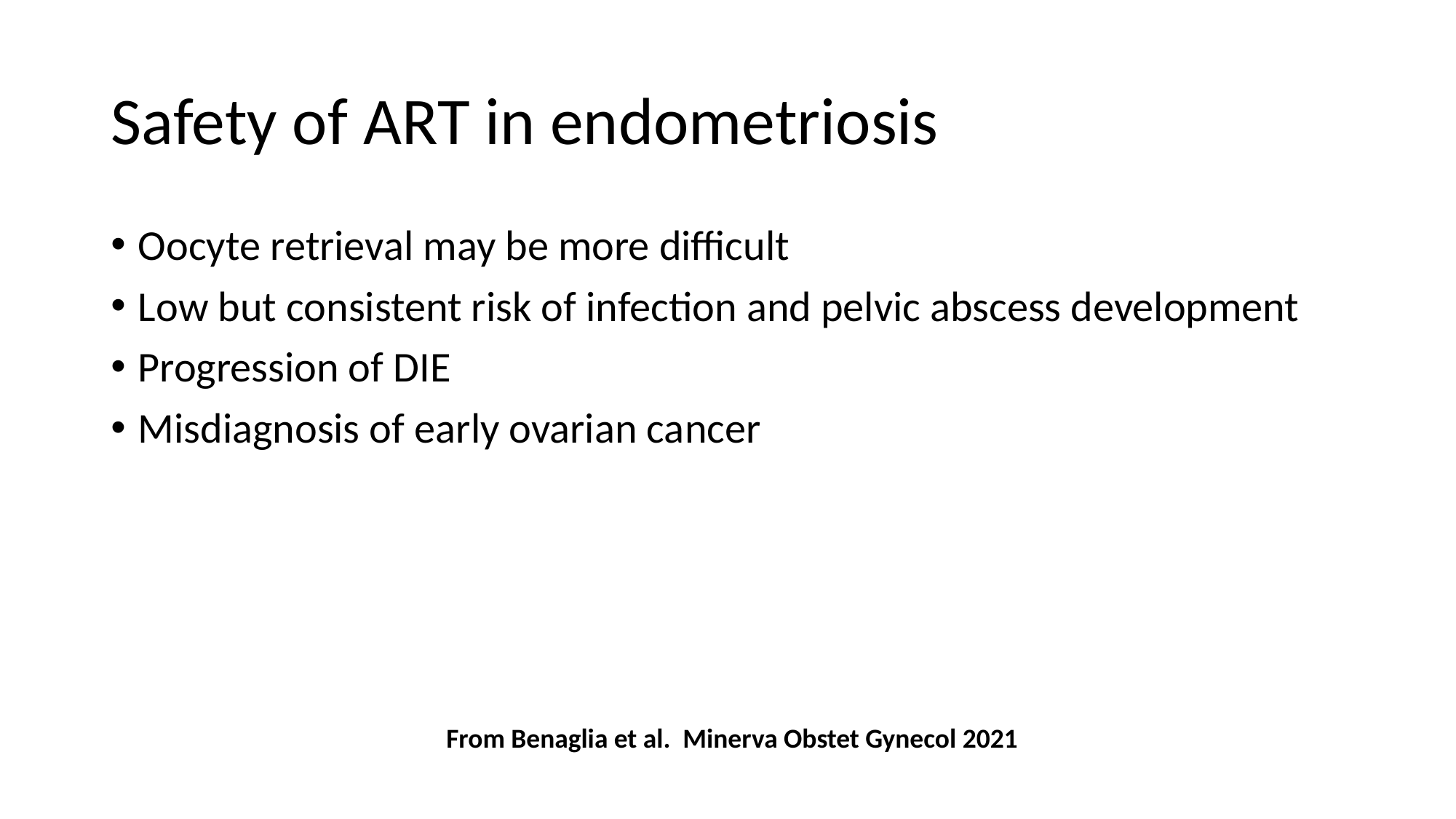

# Safety of ART in endometriosis
Oocyte retrieval may be more difficult
Low but consistent risk of infection and pelvic abscess development
Progression of DIE
Misdiagnosis of early ovarian cancer
From Benaglia et al.  Minerva Obstet Gynecol 2021